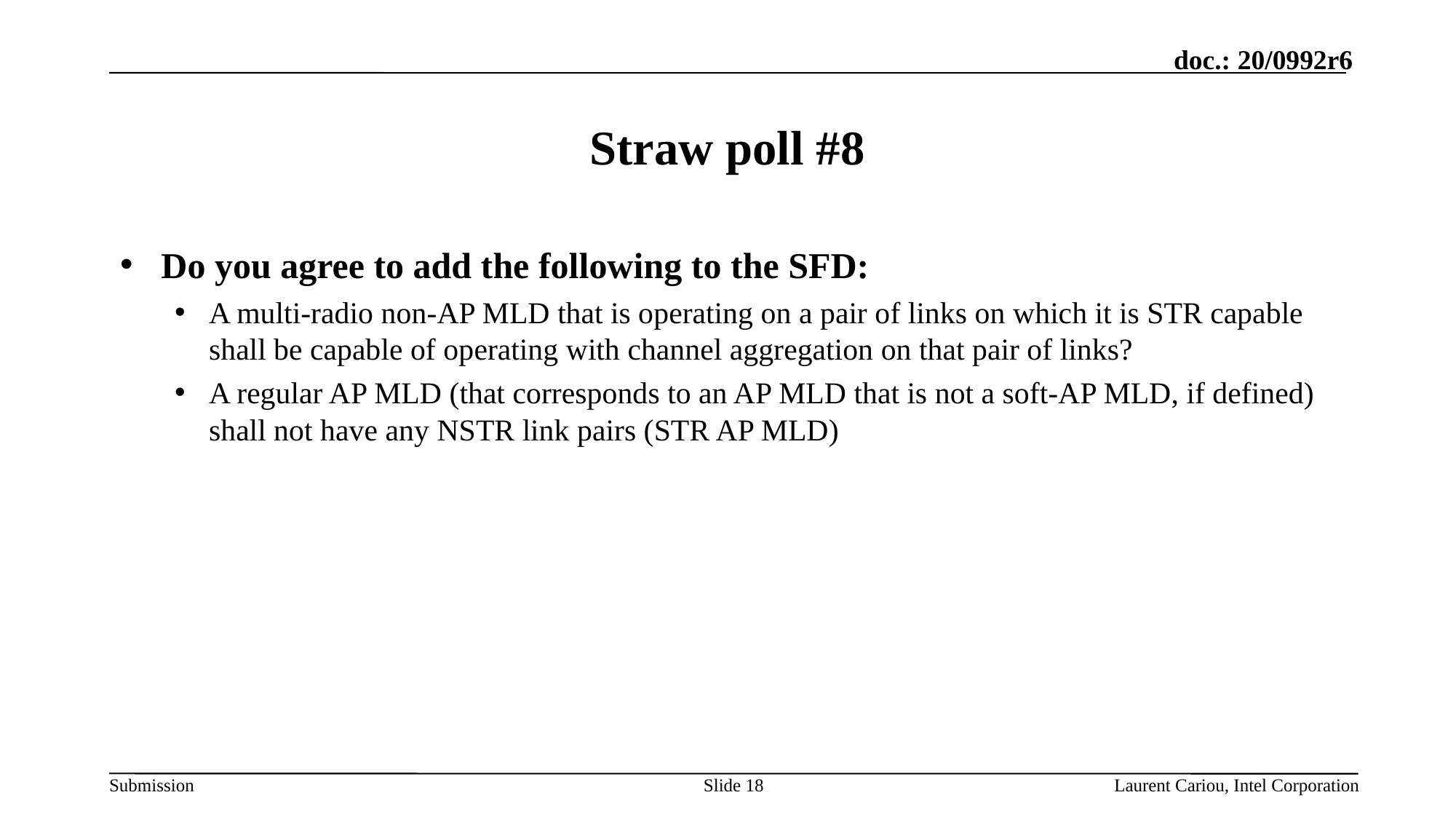

# Straw poll #8
Do you agree to add the following to the SFD:
A multi-radio non-AP MLD that is operating on a pair of links on which it is STR capable shall be capable of operating with channel aggregation on that pair of links?
A regular AP MLD (that corresponds to an AP MLD that is not a soft-AP MLD, if defined) shall not have any NSTR link pairs (STR AP MLD)

Slide 18
Laurent Cariou, Intel Corporation